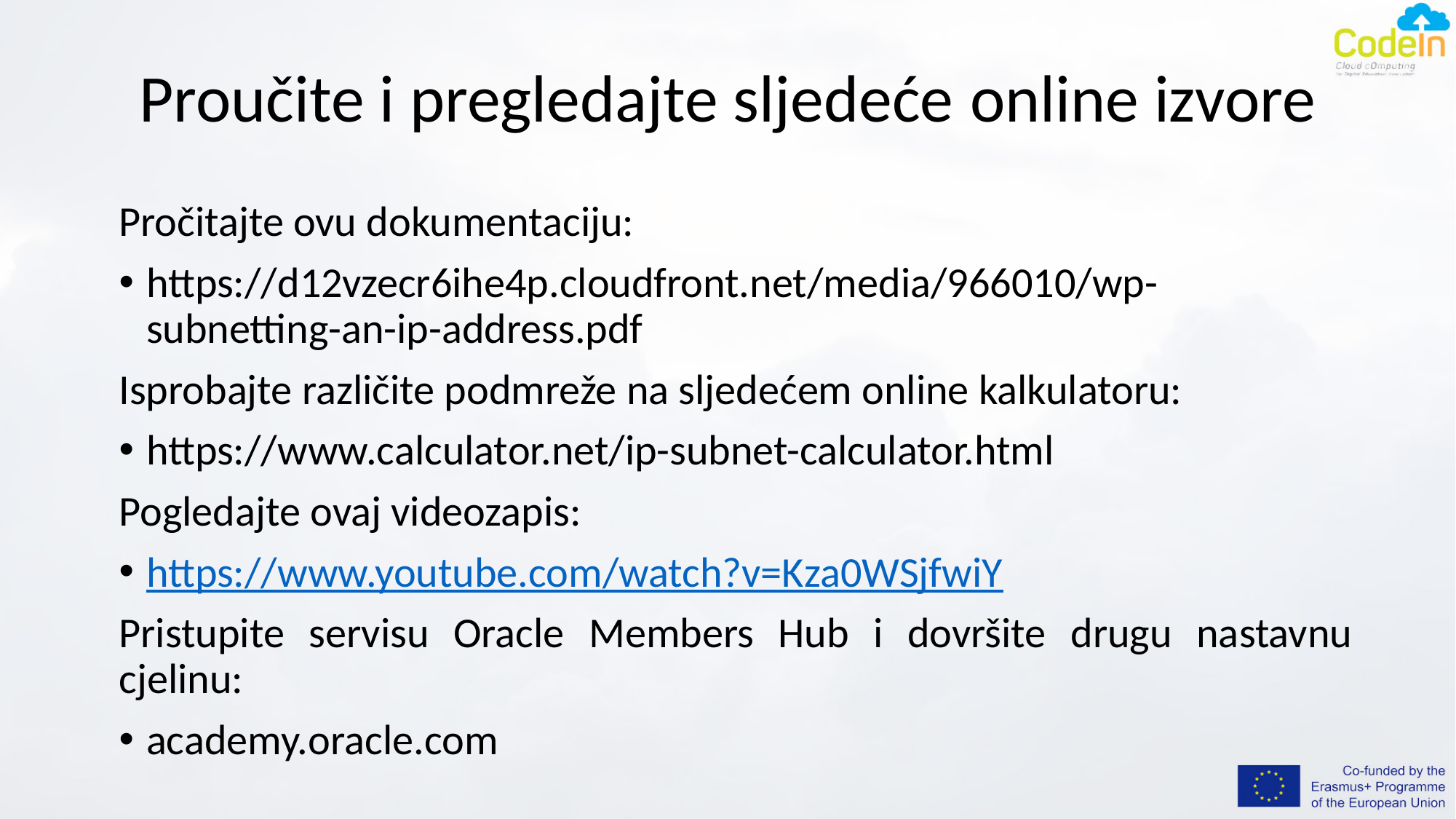

# Proučite i pregledajte sljedeće online izvore
Pročitajte ovu dokumentaciju:
https://d12vzecr6ihe4p.cloudfront.net/media/966010/wp-subnetting-an-ip-address.pdf
Isprobajte različite podmreže na sljedećem online kalkulatoru:
https://www.calculator.net/ip-subnet-calculator.html
Pogledajte ovaj videozapis:
https://www.youtube.com/watch?v=Kza0WSjfwiY
Pristupite servisu Oracle Members Hub i dovršite drugu nastavnu cjelinu:
academy.oracle.com